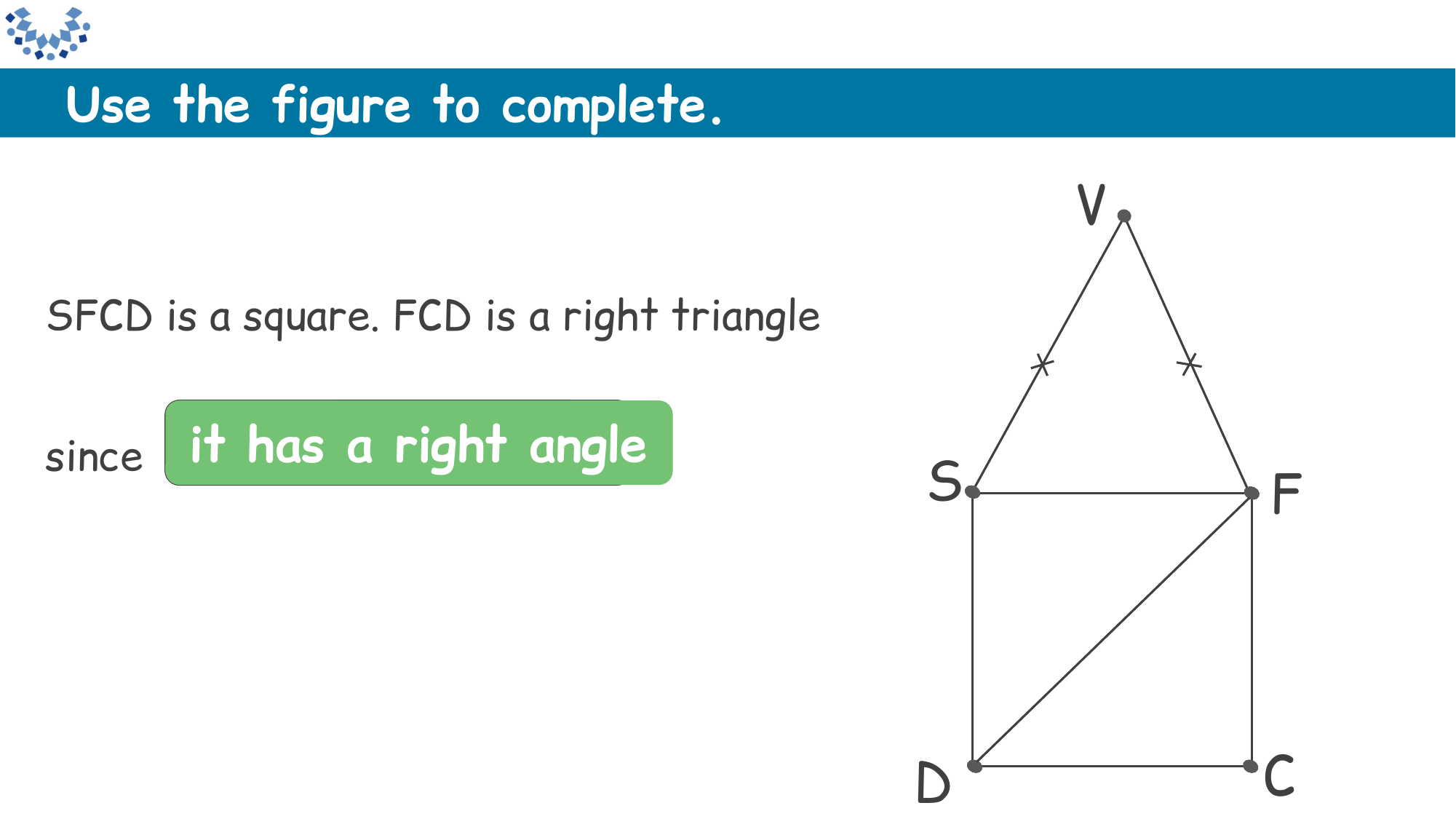

Use the figure to complete.
V

S
F
C
D
SFCD is a square. FCD is a right triangle
since
______
it has a right angle